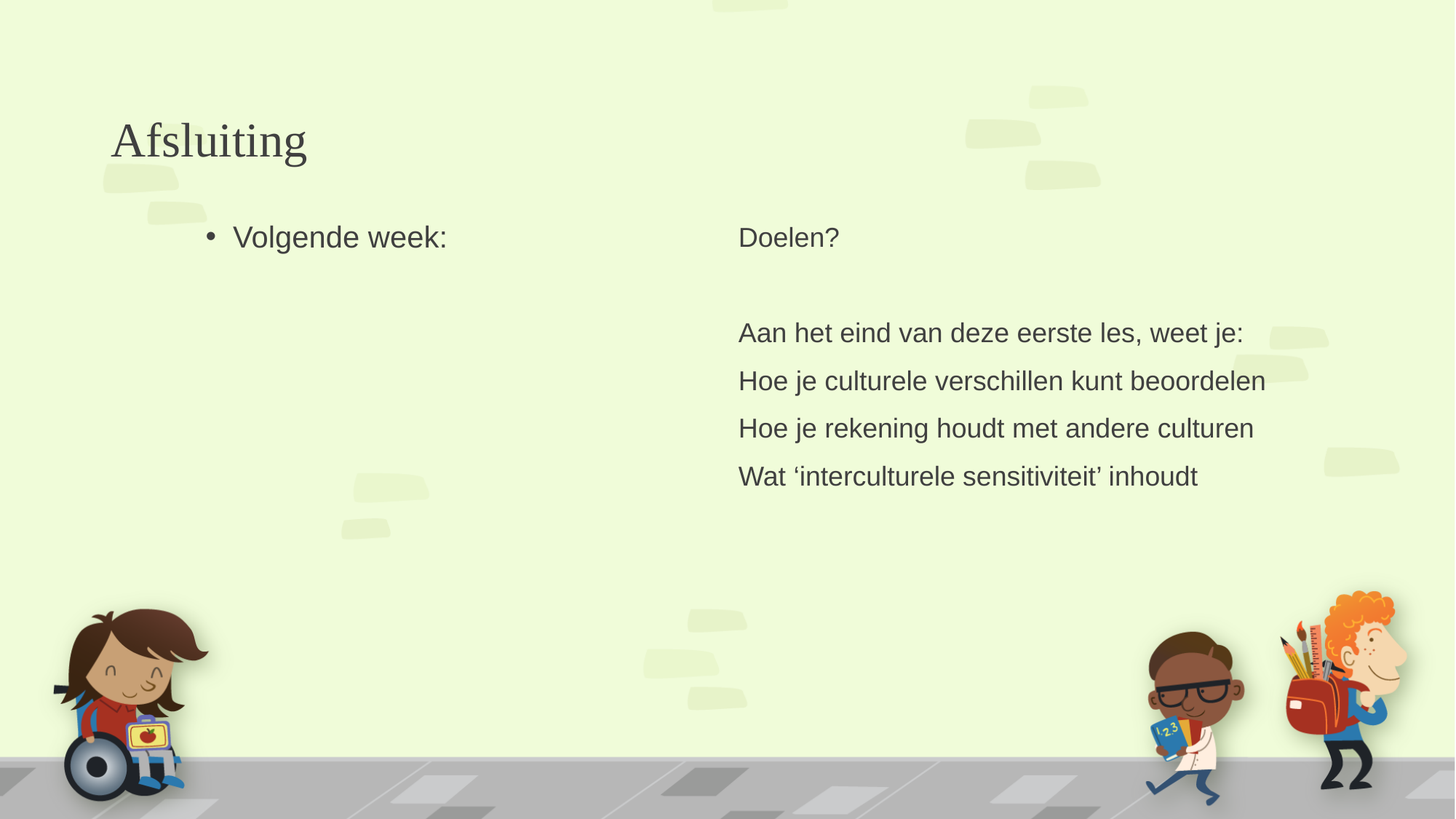

# Afsluiting
Volgende week:
Doelen?

Aan het eind van deze eerste les, weet je:
Hoe je culturele verschillen kunt beoordelen
Hoe je rekening houdt met andere culturen
Wat ‘interculturele sensitiviteit’ inhoudt